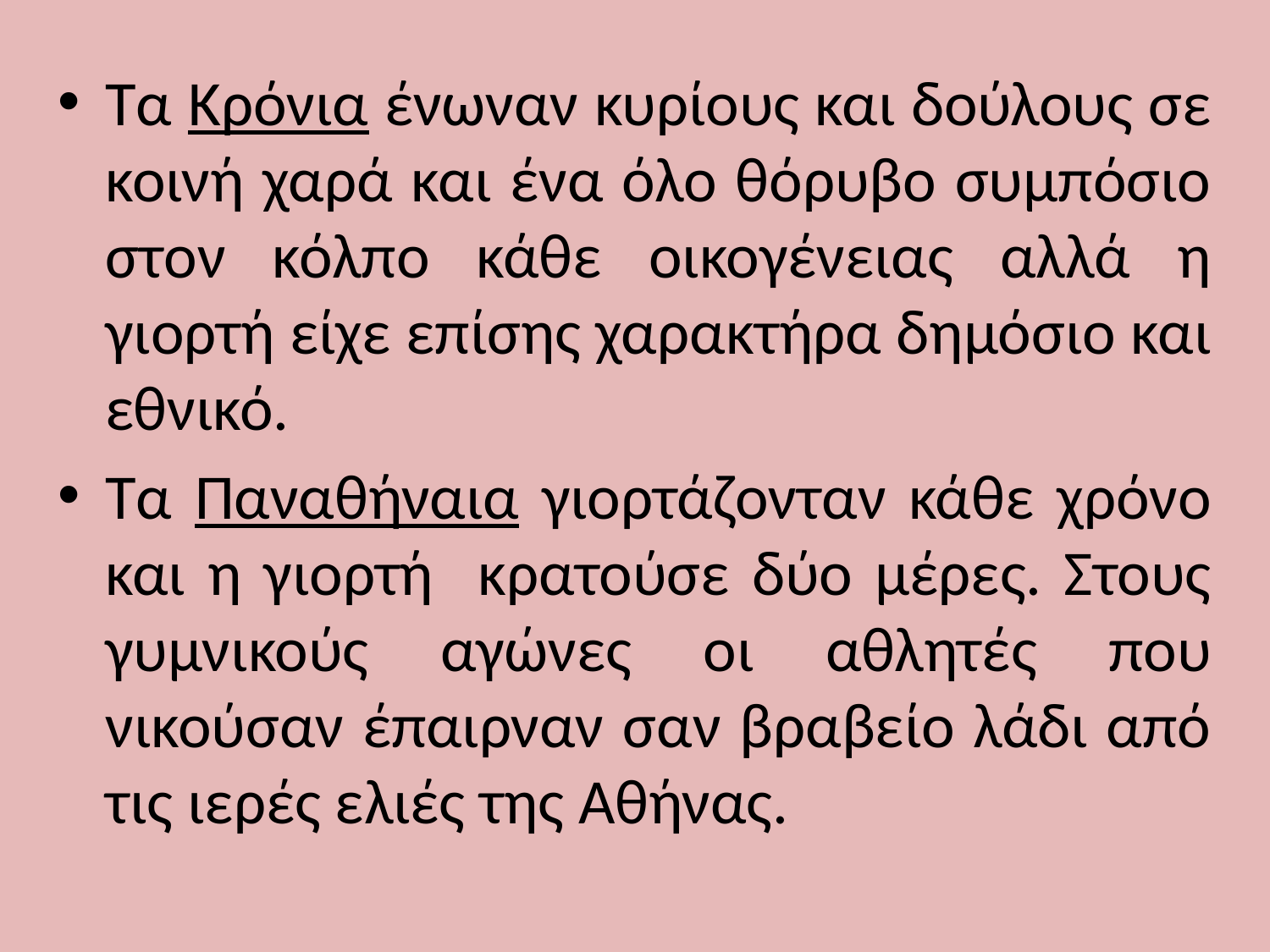

#
Τα Κρόνια ένωναν κυρίους και δούλους σε κοινή χαρά και ένα όλο θόρυβο συμπόσιο στον κόλπο κάθε οικογένειας αλλά η γιορτή είχε επίσης χαρακτήρα δημόσιο και εθνικό.
Τα Παναθήναια γιορτάζονταν κάθε χρόνο και η γιορτή  κρατούσε δύο μέρες. Στους γυμνικούς αγώνες οι αθλητές που νικούσαν έπαιρναν σαν βραβείο λάδι από τις ιερές ελιές της Αθήνας.